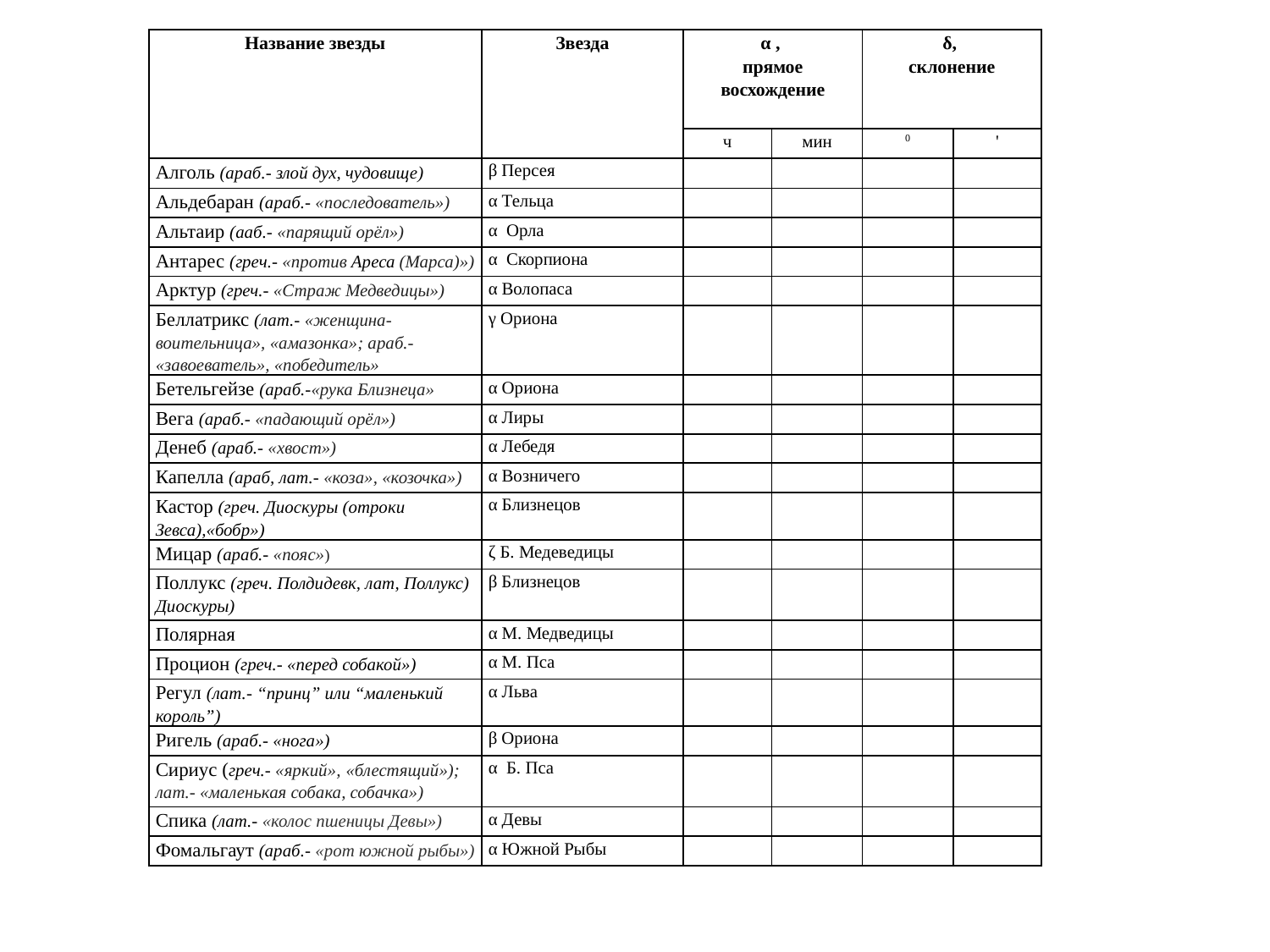

| Название звезды | Звезда | α , прямое восхождение |  | δ, склонение |  |
| --- | --- | --- | --- | --- | --- |
|  |  | ч | мин | 0 | ' |
| Алголь (араб.- злой дух, чудовище) | β Персея |  |  |  |  |
| Альдебаран (араб.- «последователь») | α Тельца |  |  |  |  |
| Альтаир (ааб.- «парящий орёл») | α Орла |  |  |  |  |
| Антарес (греч.- «против Ареса (Марса)») | α Скорпиона |  |  |  |  |
| Арктур (греч.- «Страж Медведицы») | α Волопаса |  |  |  |  |
| Беллатрикс (лат.- «женщина-воительница», «амазонка»; араб.- «завоеватель», «победитель» | γ Ориона |  |  |  |  |
| Бетельгейзе (араб.-«рука Близнеца» | α Ориона |  |  |  |  |
| Вега (араб.- «падающий орёл») | α Лиры |  |  |  |  |
| Денеб (араб.- «хвост») | α Лебедя |  |  |  |  |
| Капелла (араб, лат.- «коза», «козочка») | α Возничего |  |  |  |  |
| Кастор (греч. Диоскуры (отроки Зевса),«бобр») | α Близнецов |  |  |  |  |
| Мицар (араб.- «пояс») | ζ Б. Медеведицы |  |  |  |  |
| Поллукс (греч. Полдидевк, лат, Поллукс) Диоскуры) | β Близнецов |  |  |  |  |
| Полярная | α М. Медведицы |  |  |  |  |
| Процион (греч.- «перед собакой») | α М. Пса |  |  |  |  |
| Регул (лат.- “принц” или “маленький король”) | α Льва |  |  |  |  |
| Ригель (араб.- «нога») | β Ориона |  |  |  |  |
| Сириус (греч.- «яркий», «блестящий»); лат.- «маленькая собака, собачка») | α Б. Пса |  |  |  |  |
| Спика (лат.- «колос пшеницы Девы») | α Девы |  |  |  |  |
| Фомальгаут (араб.- «рот южной рыбы») | α Южной Рыбы |  |  |  |  |